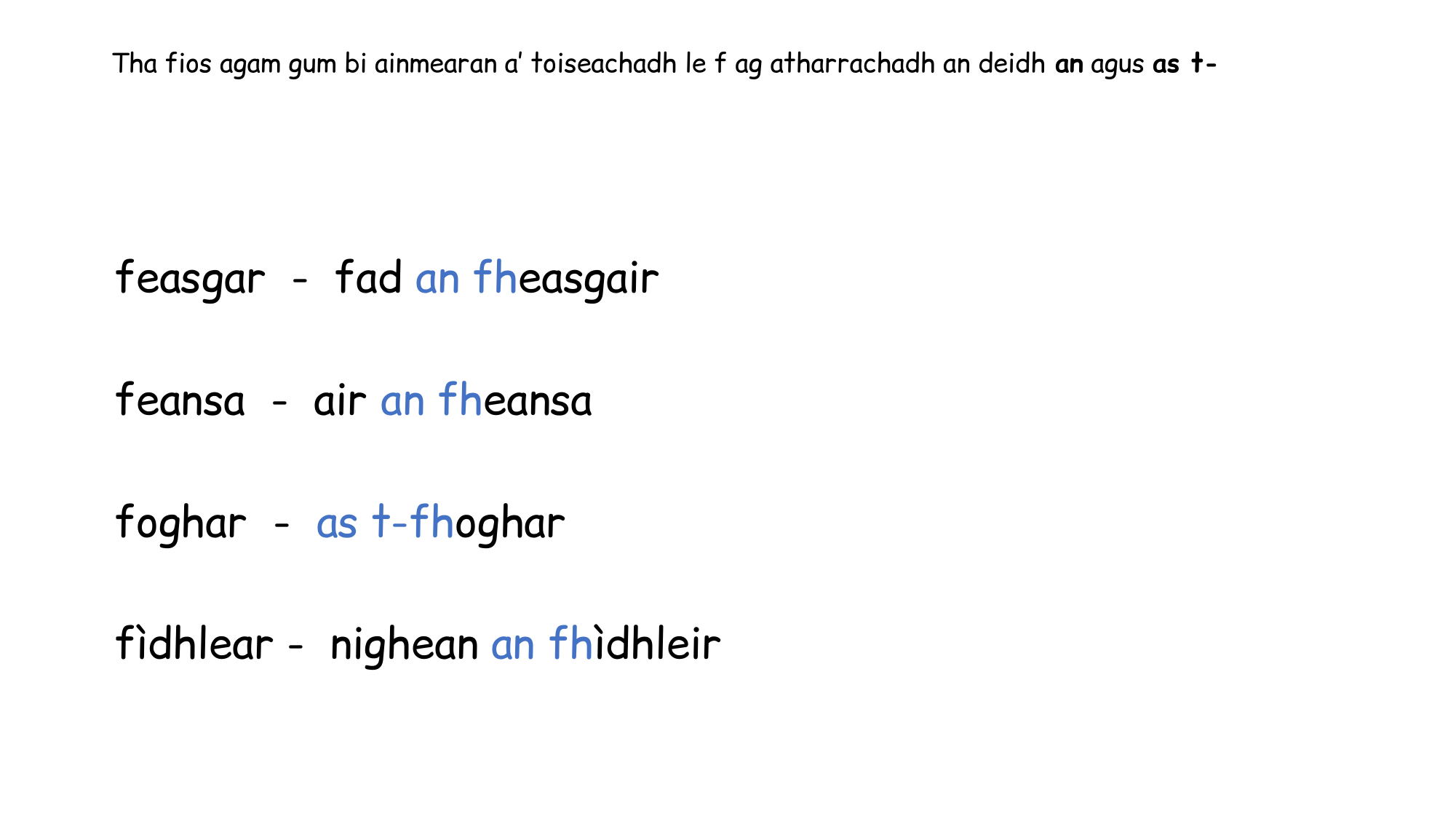

# Tha fios agam gum bi ainmearan a’ toiseachadh le f ag atharrachadh an deidh an agus as t-

    feasgar  -  fad an fheasgair

    feansa  -  air an fheansa

    foghar  -  as t-fhoghar

    fìdhlear -  nighean an fhìdhleir